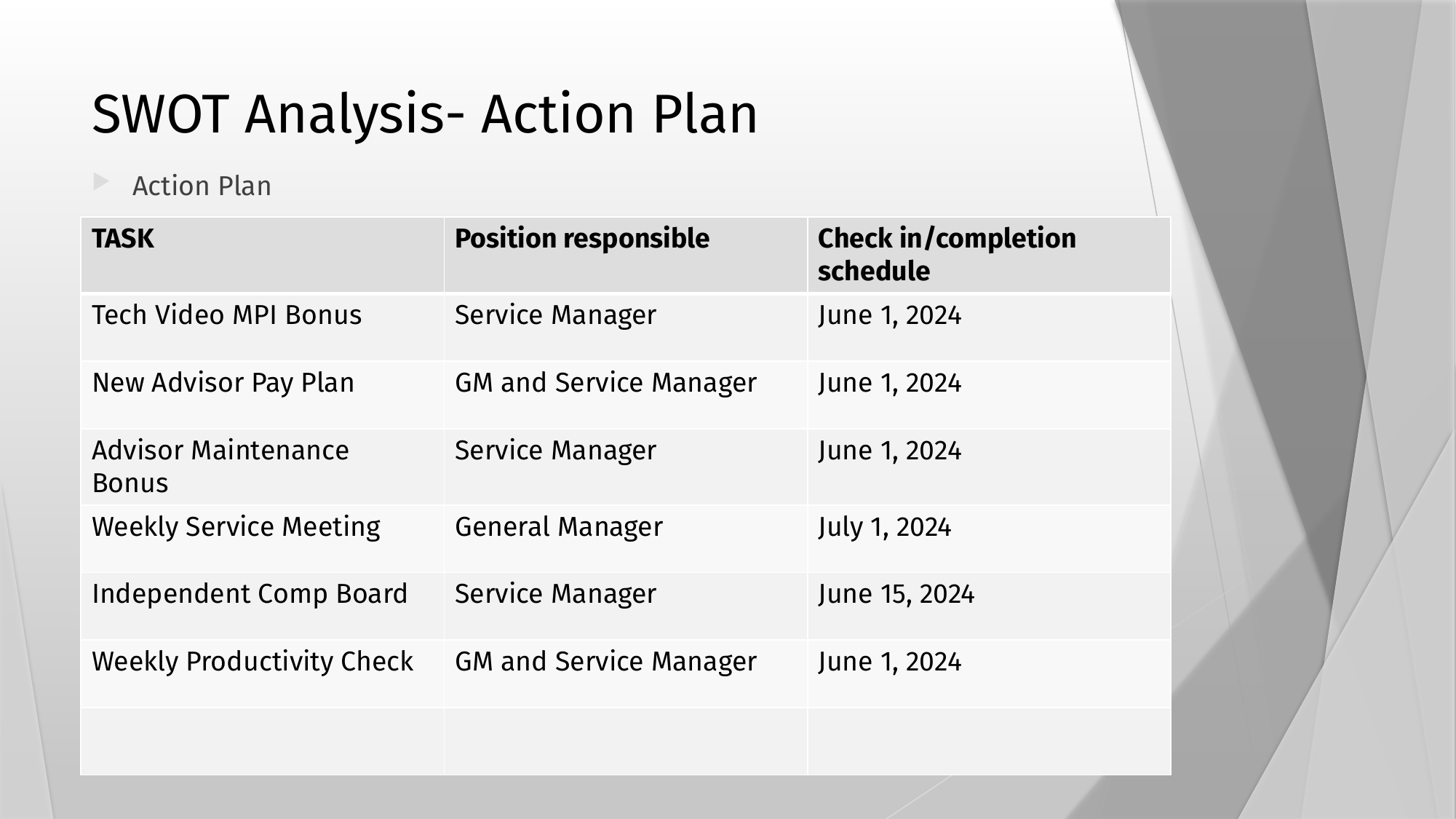

# SWOT Analysis- Action Plan
Action Plan

| TASK | Position responsible | Check in/completion schedule |
| --- | --- | --- |
| Tech Video MPI Bonus | Service Manager | June 1, 2024 |
| New Advisor Pay Plan | GM and Service Manager | June 1, 2024 |
| Advisor Maintenance Bonus | Service Manager | June 1, 2024 |
| Weekly Service Meeting | General Manager | July 1, 2024 |
| Independent Comp Board | Service Manager | June 15, 2024 |
| Weekly Productivity Check | GM and Service Manager | June 1, 2024 |
|  |  |  |